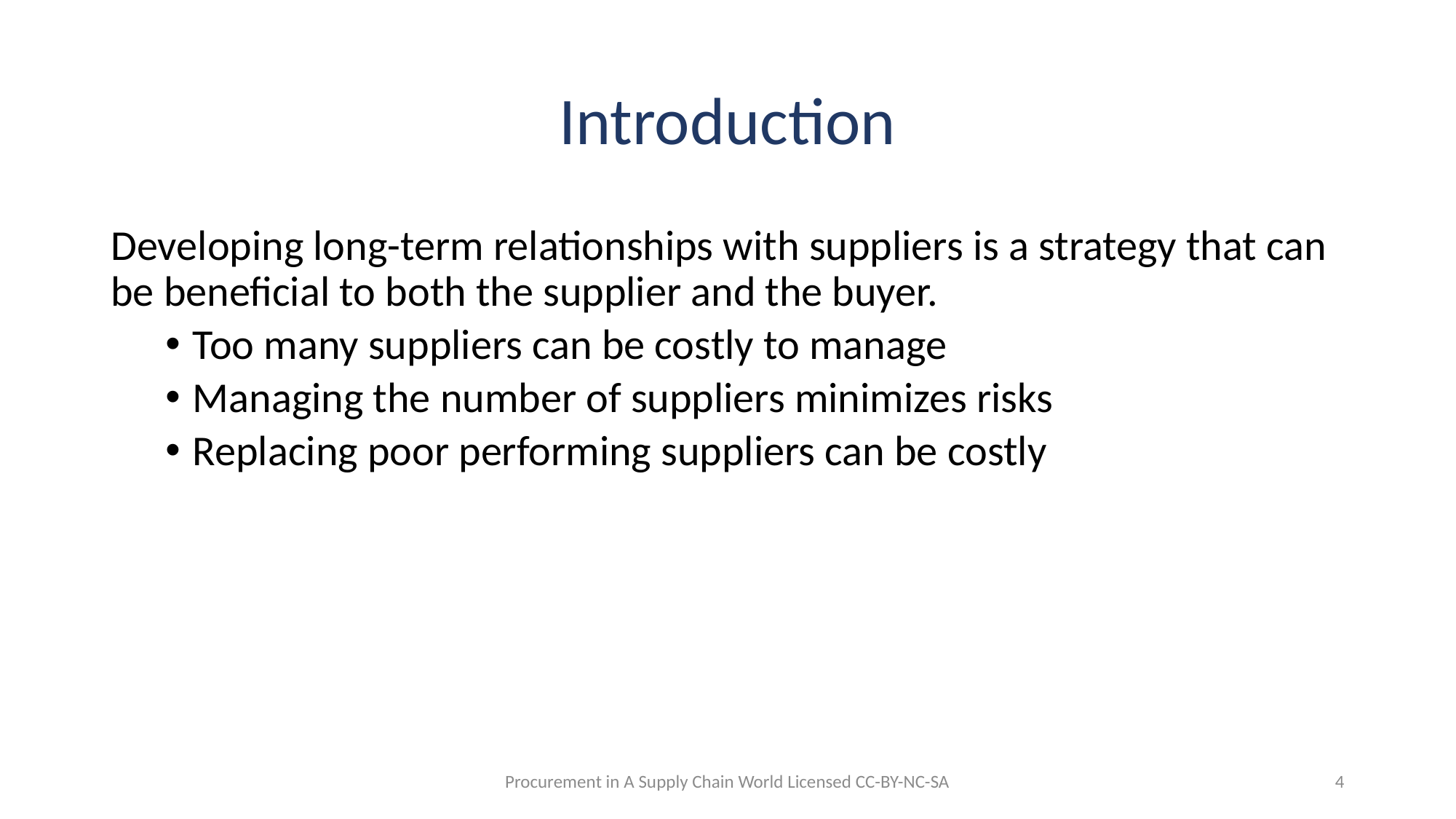

# Introduction
Developing long-term relationships with suppliers is a strategy that can be beneficial to both the supplier and the buyer.
Too many suppliers can be costly to manage
Managing the number of suppliers minimizes risks
Replacing poor performing suppliers can be costly

Procurement in A Supply Chain World Licensed CC-BY-NC-SA
4